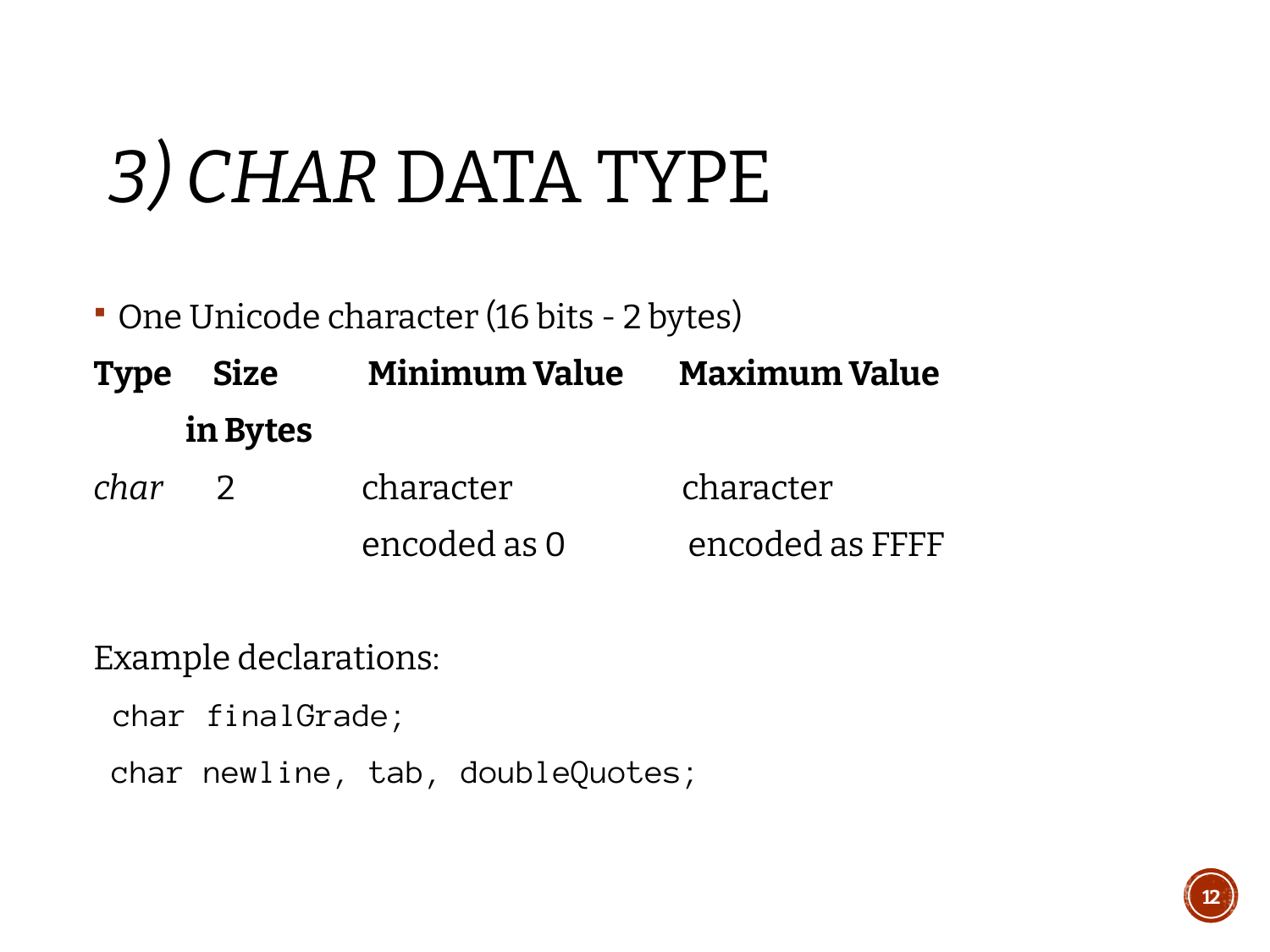

# 3) char Data Type
One Unicode character (16 bits - 2 bytes)
Type      Size        	 Minimum Value         Maximum Value
               in Bytes
char        2              	character                         character
                              	encoded as 0                  encoded as FFFF

Example declarations:
 char finalGrade;
 char newline, tab, doubleQuotes;
12